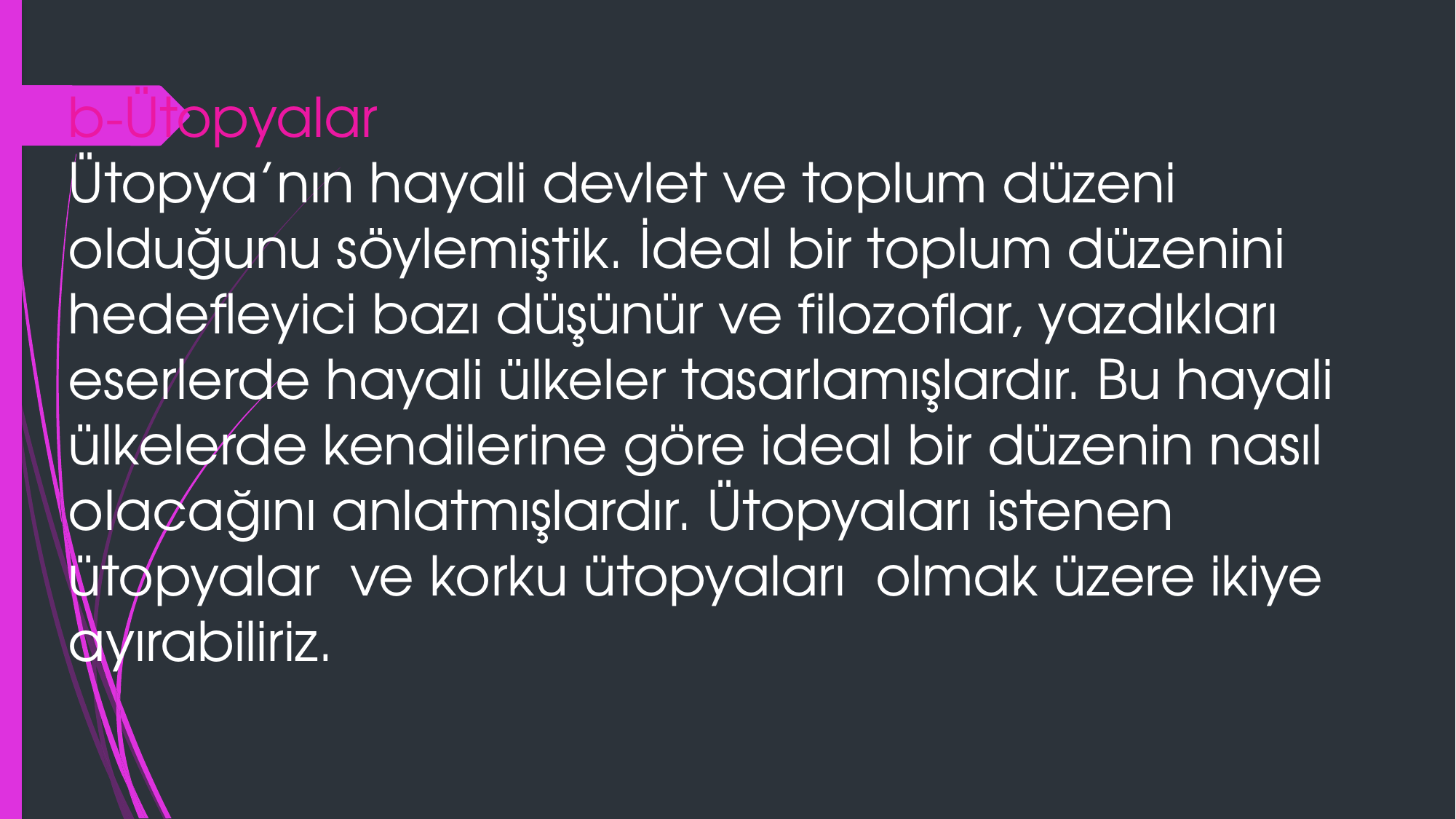

b-Ütopyalar
Ütopya’nın hayali devlet ve toplum düzeni olduğunu söylemiştik. İdeal bir toplum düzenini hedefleyici bazı düşünür ve filozoflar, yazdıkları eserlerde hayali ülkeler tasarlamışlardır. Bu hayali ülkelerde kendilerine göre ideal bir düzenin nasıl olacağını anlatmışlardır. Ütopyaları istenen ütopyalar  ve korku ütopyaları  olmak üzere ikiye ayırabiliriz.